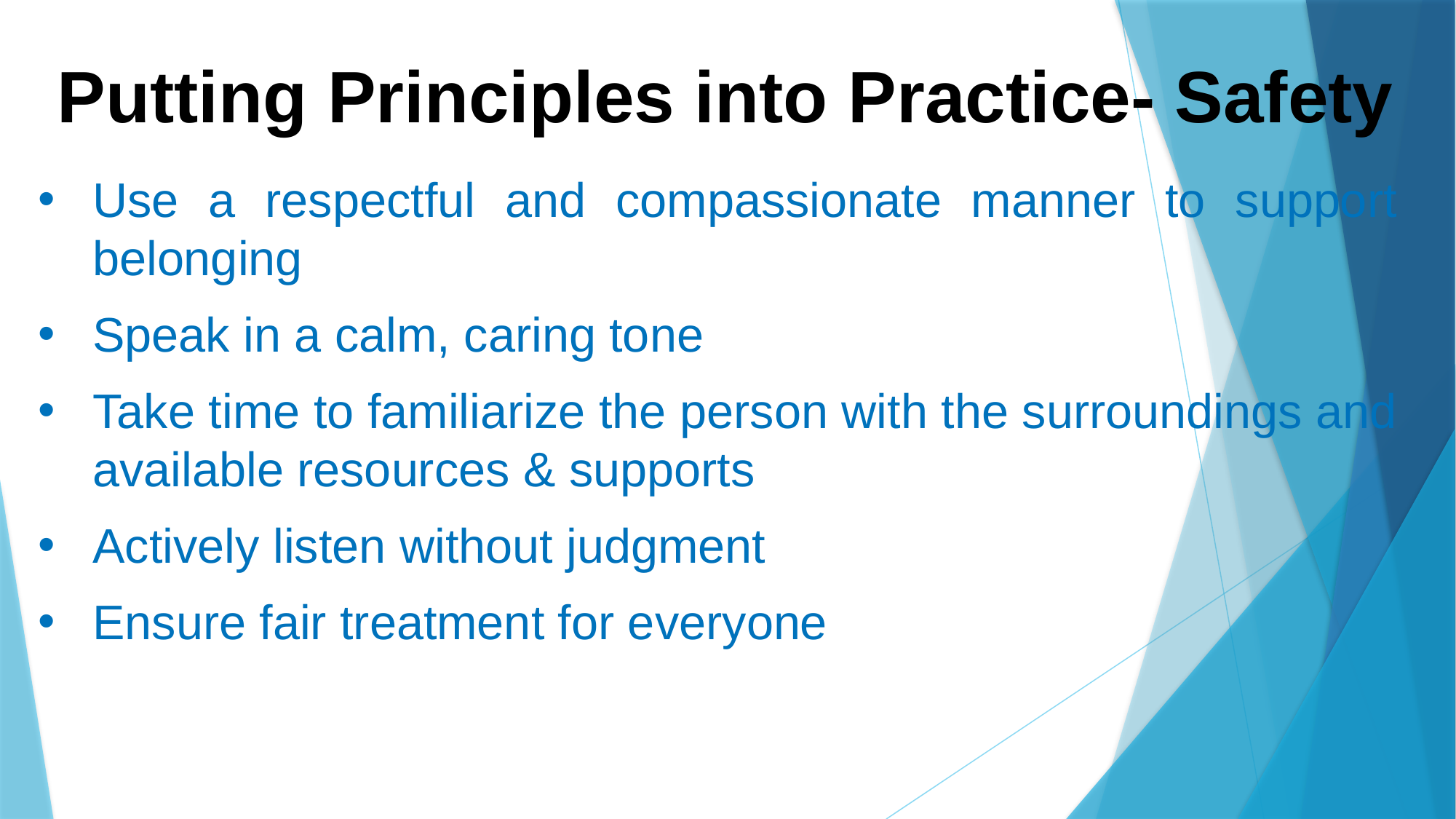

Putting Principles into Practice- Safety
Use a respectful and compassionate manner to support belonging
Speak in a calm, caring tone
Take time to familiarize the person with the surroundings and available resources & supports
Actively listen without judgment
Ensure fair treatment for everyone